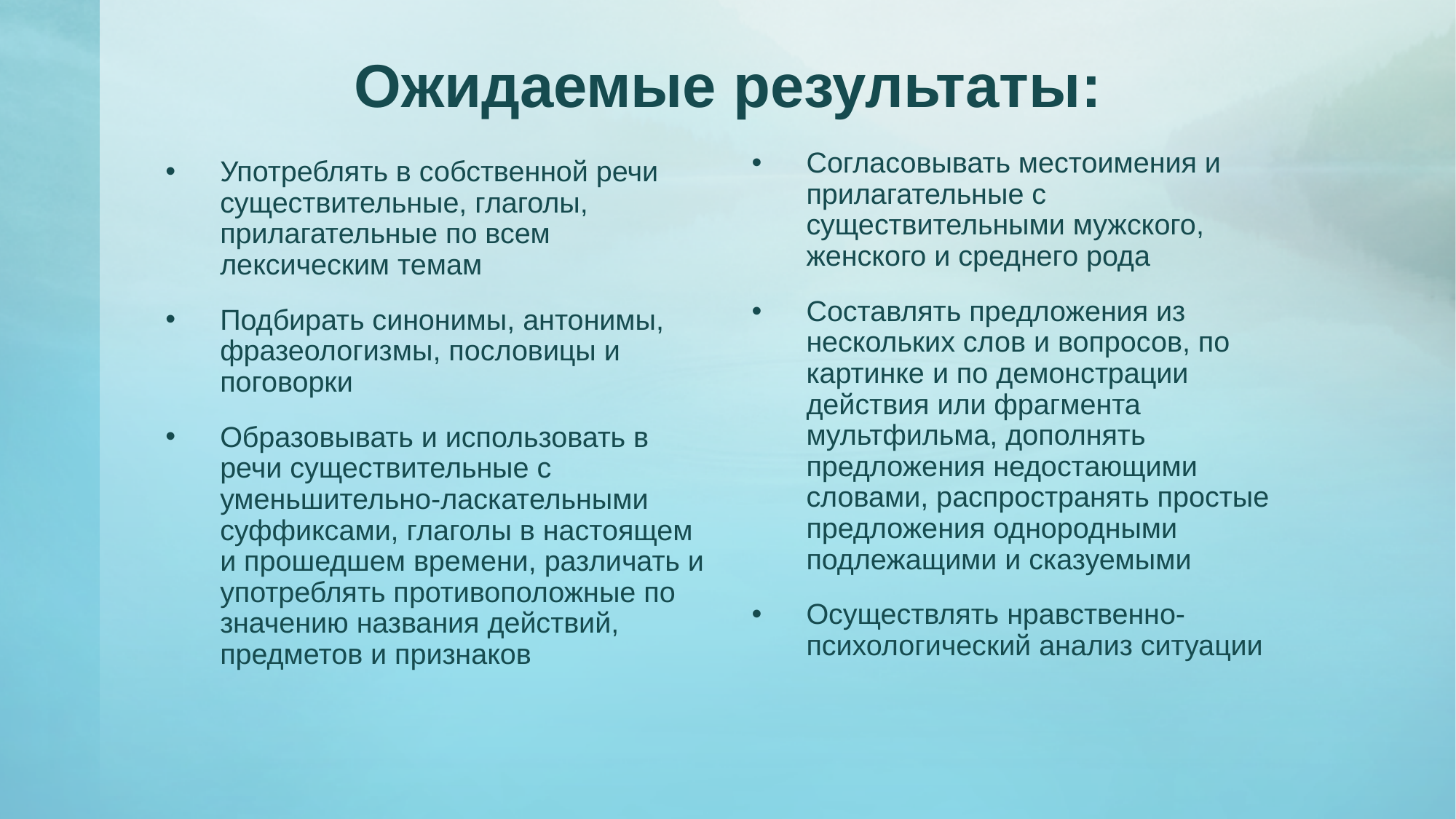

# Ожидаемые результаты:
Согласовывать местоимения и прилагательные с существительными мужского, женского и среднего рода
Составлять предложения из нескольких слов и вопросов, по картинке и по демонстрации действия или фрагмента мультфильма, дополнять предложения недостающими словами, распространять простые предложения однородными подлежащими и сказуемыми
Осуществлять нравственно-психологический анализ ситуации
Употреблять в собственной речи существительные, глаголы, прилагательные по всем лексическим темам
Подбирать синонимы, антонимы, фразеологизмы, пословицы и поговорки
Образовывать и использовать в речи существительные с уменьшительно-ласкательными суффиксами, глаголы в настоящем и прошедшем времени, различать и употреблять противоположные по значению названия действий, предметов и признаков